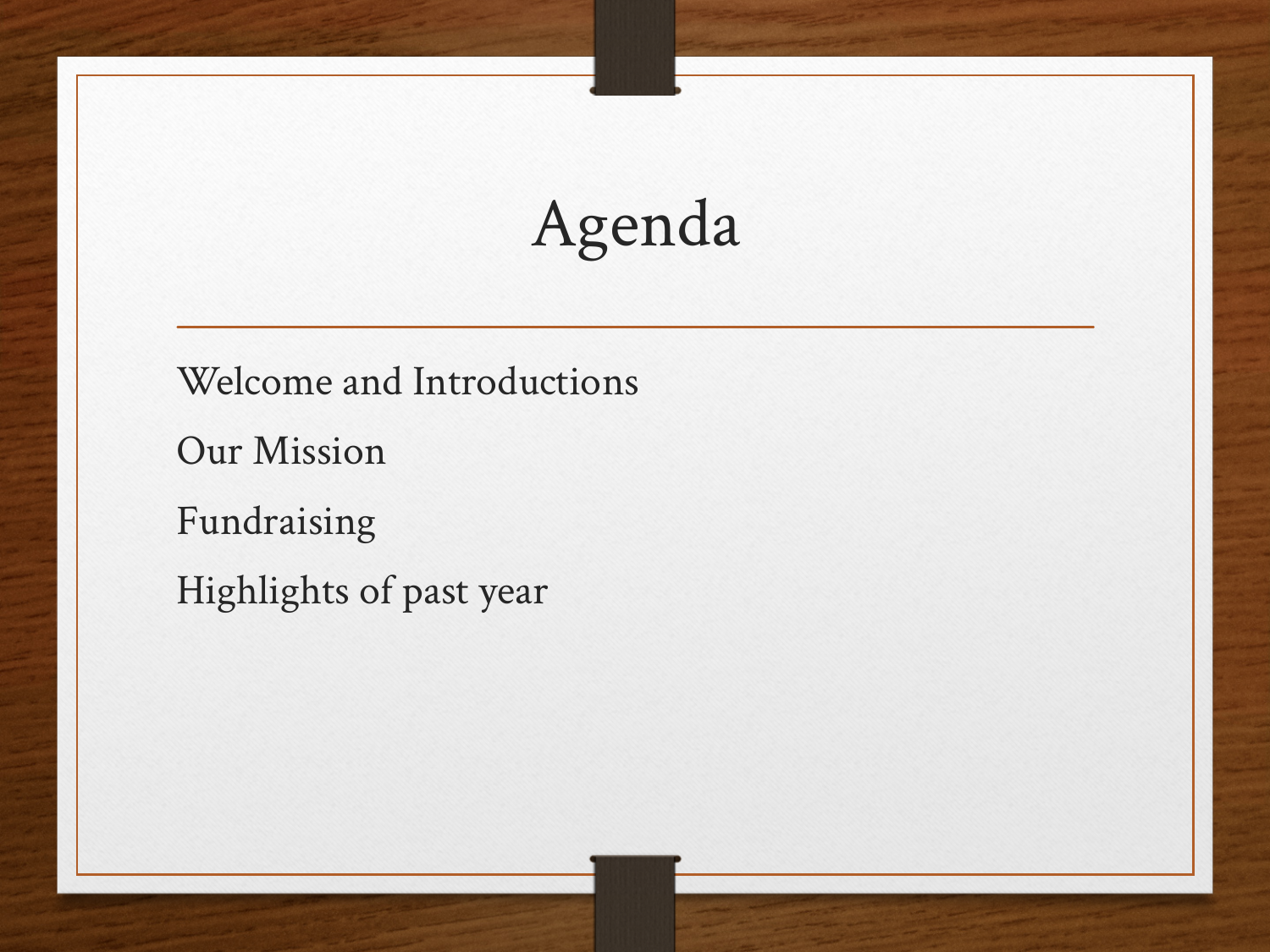

# Agenda
Welcome and Introductions
Our Mission
Fundraising
Highlights of past year